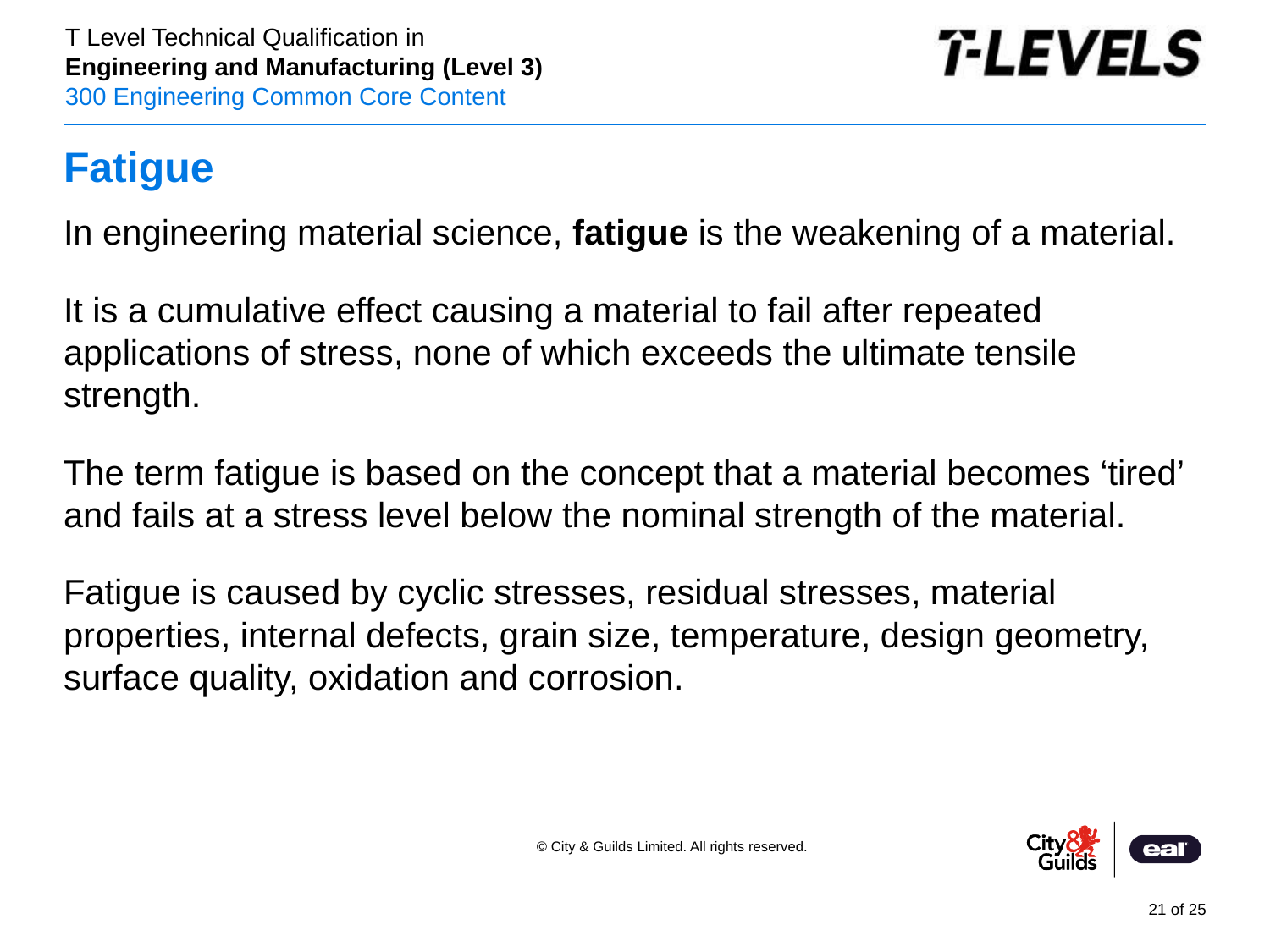

# Fatigue
In engineering material science, fatigue is the weakening of a material.
It is a cumulative effect causing a material to fail after repeated applications of stress, none of which exceeds the ultimate tensile strength.
The term fatigue is based on the concept that a material becomes ‘tired’ and fails at a stress level below the nominal strength of the material.
Fatigue is caused by cyclic stresses, residual stresses, material properties, internal defects, grain size, temperature, design geometry, surface quality, oxidation and corrosion.